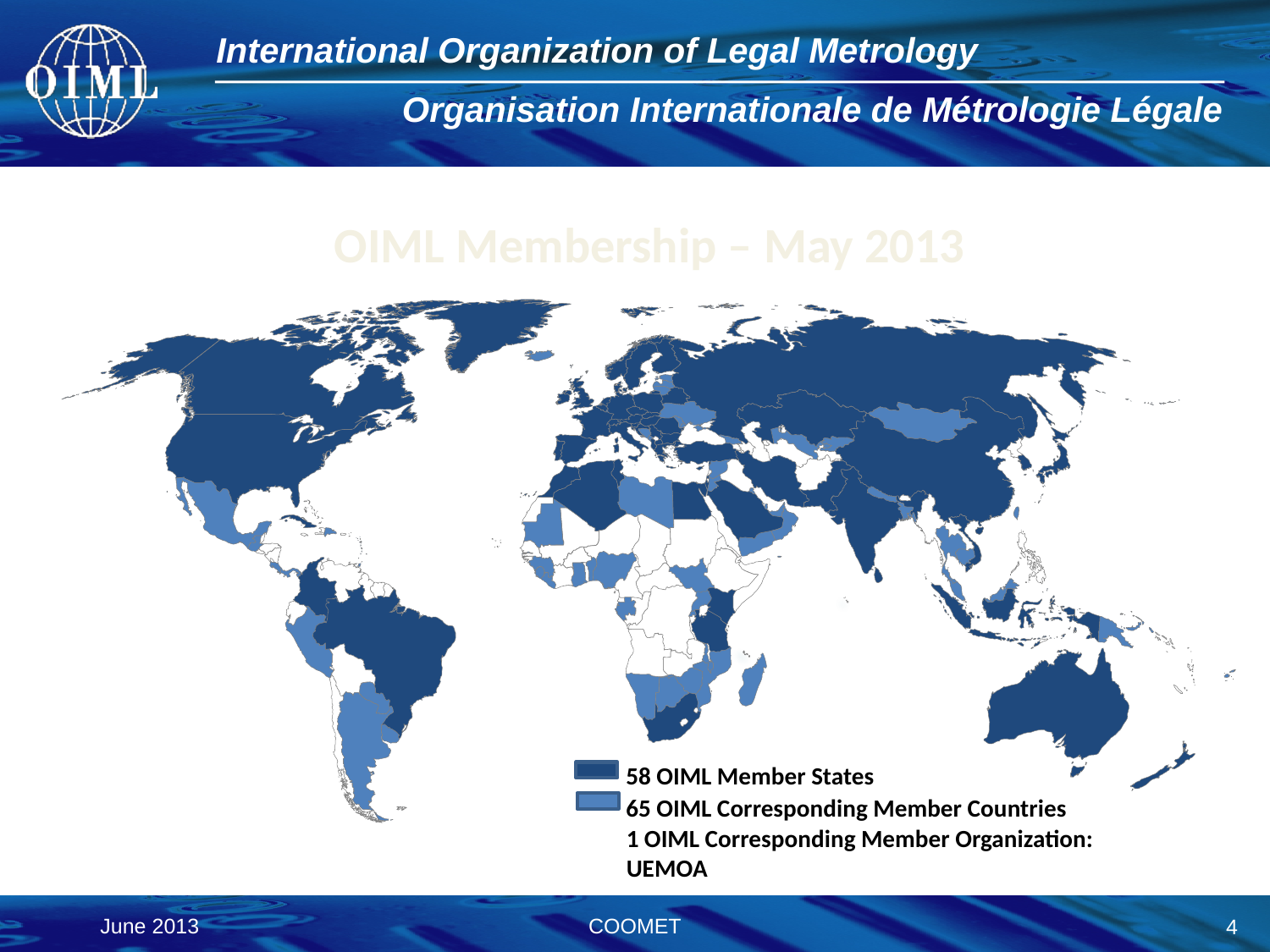

OIML Membership – May 2013

58 OIML Member States

65 OIML Corresponding Member Countries

1 OIML Corresponding Member Organization: UEMOA
COOMET
June 2013
4